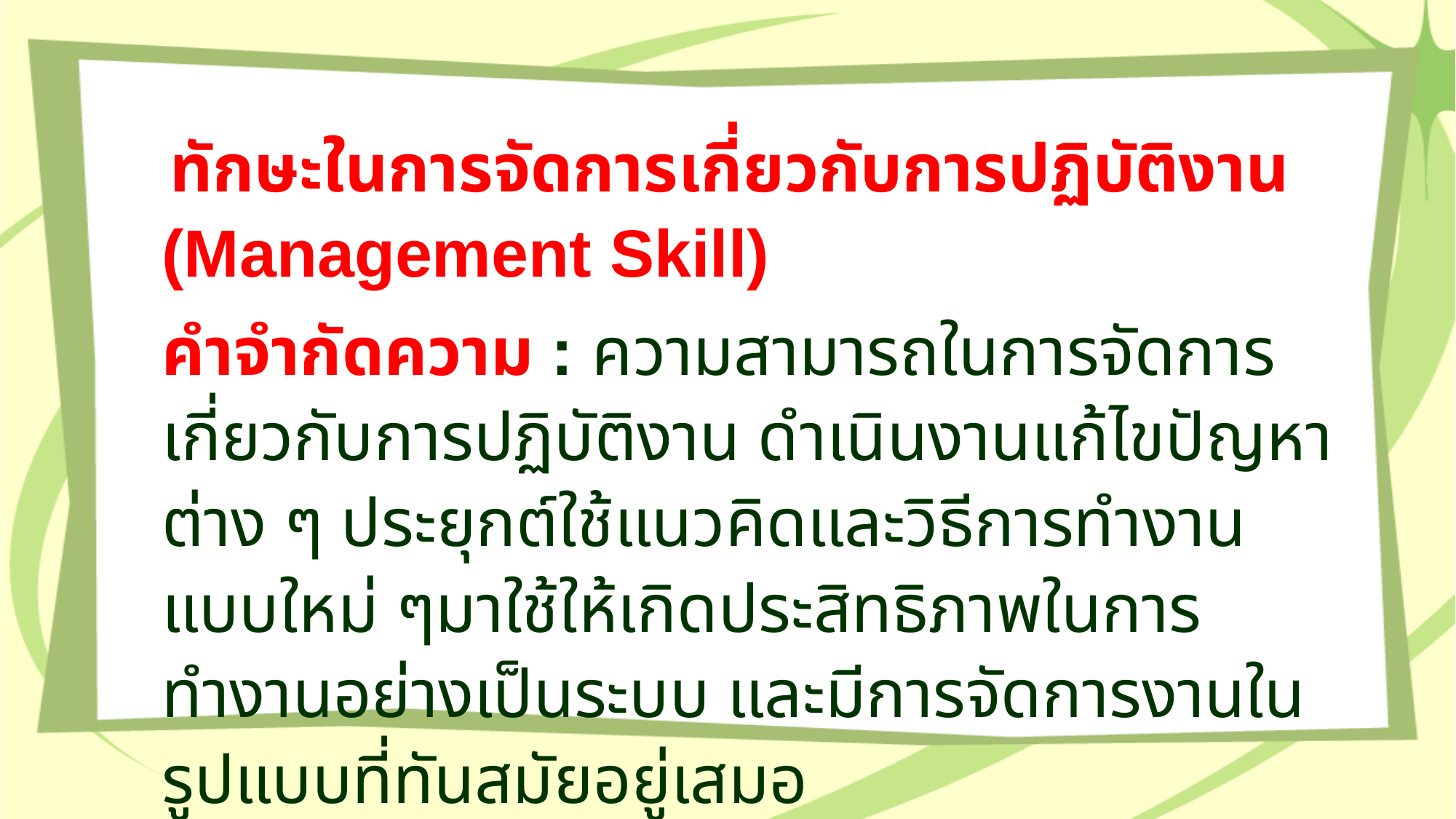

ทักษะในการจัดการเกี่ยวกับการปฏิบัติงาน (Management Skill)
คำจำกัดความ : ความสามารถในการจัดการเกี่ยวกับการปฏิบัติงาน ดำเนินงานแก้ไขปัญหาต่าง ๆ ประยุกต์ใช้แนวคิดและวิธีการทำงานแบบใหม่ ๆมาใช้ให้เกิดประสิทธิภาพในการทำงานอย่างเป็นระบบ และมีการจัดการงานในรูปแบบที่ทันสมัยอยู่เสมอ